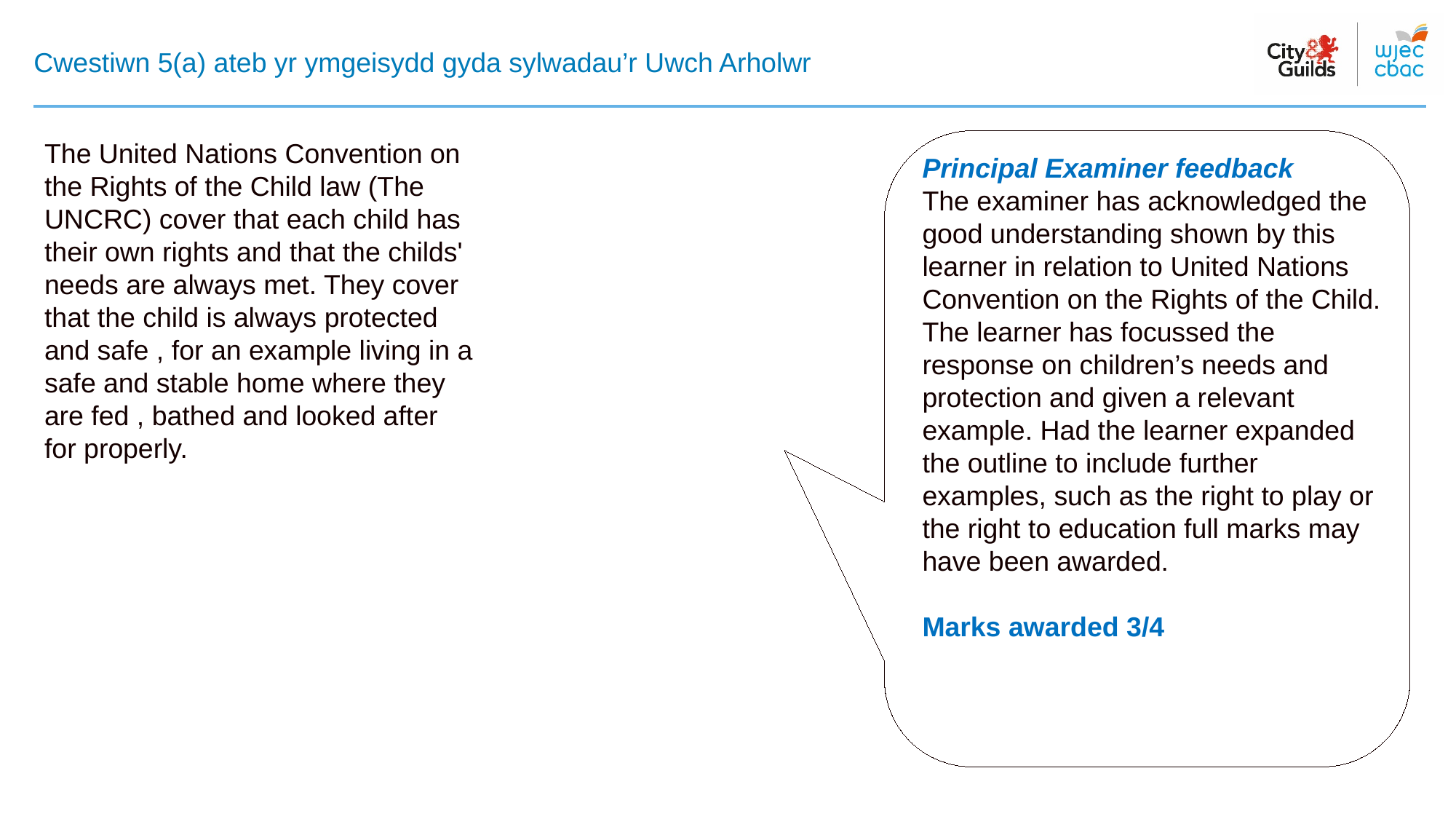

# Cwestiwn 5(a) ateb yr ymgeisydd gyda sylwadau’r Uwch Arholwr
The United Nations Convention on the Rights of the Child law (The UNCRC) cover that each child has their own rights and that the childs' needs are always met. They cover that the child is always protected and safe , for an example living in a safe and stable home where they are fed , bathed and looked after for properly.

Principal Examiner feedback
The examiner has acknowledged the good understanding shown by this learner in relation to United Nations Convention on the Rights of the Child. The learner has focussed the response on children’s needs and protection and given a relevant example. Had the learner expanded the outline to include further examples, such as the right to play or the right to education full marks may have been awarded.

Marks awarded 3/4